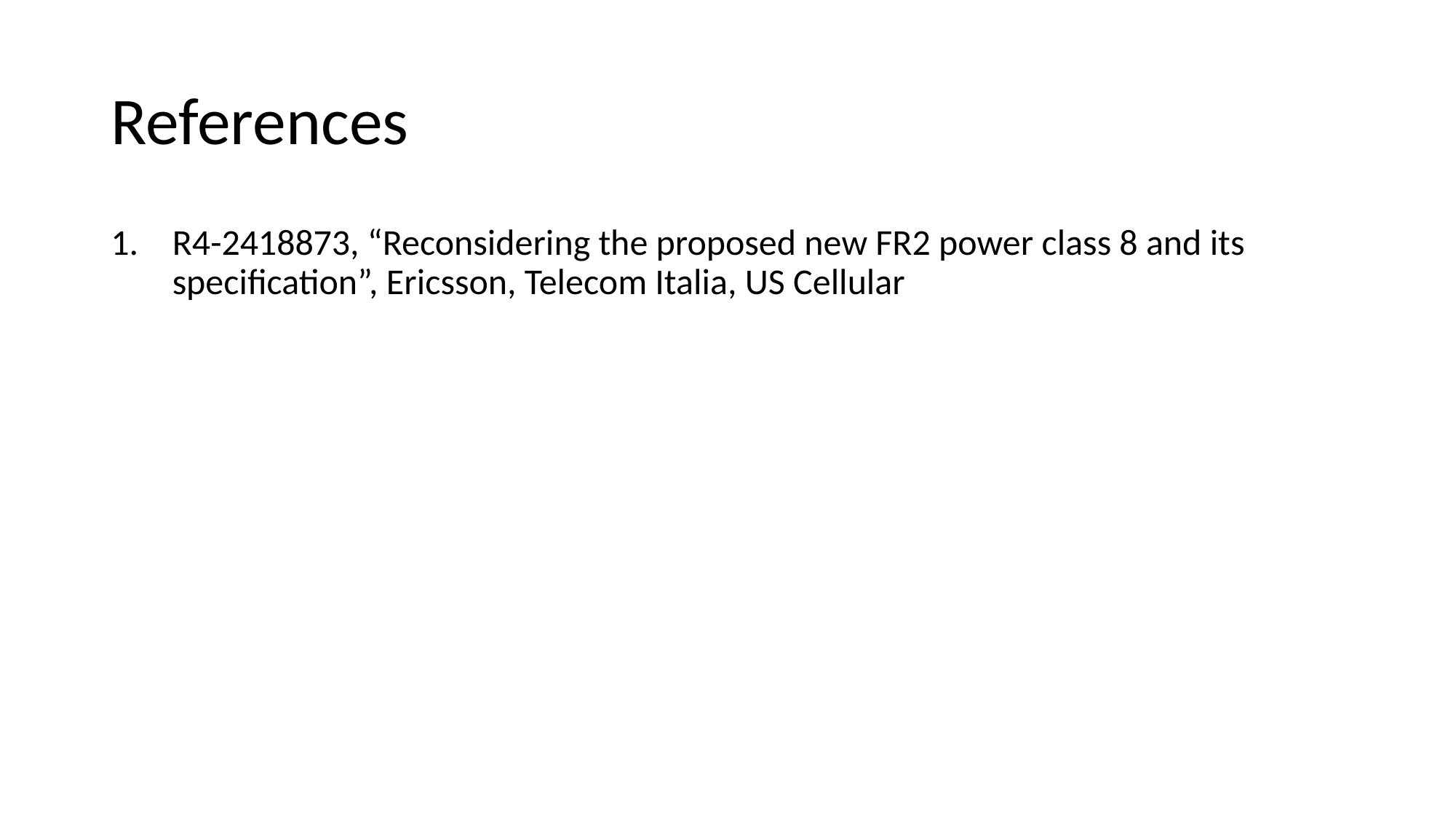

# References
R4-2418873, “Reconsidering the proposed new FR2 power class 8 and its specification”, Ericsson, Telecom Italia, US Cellular